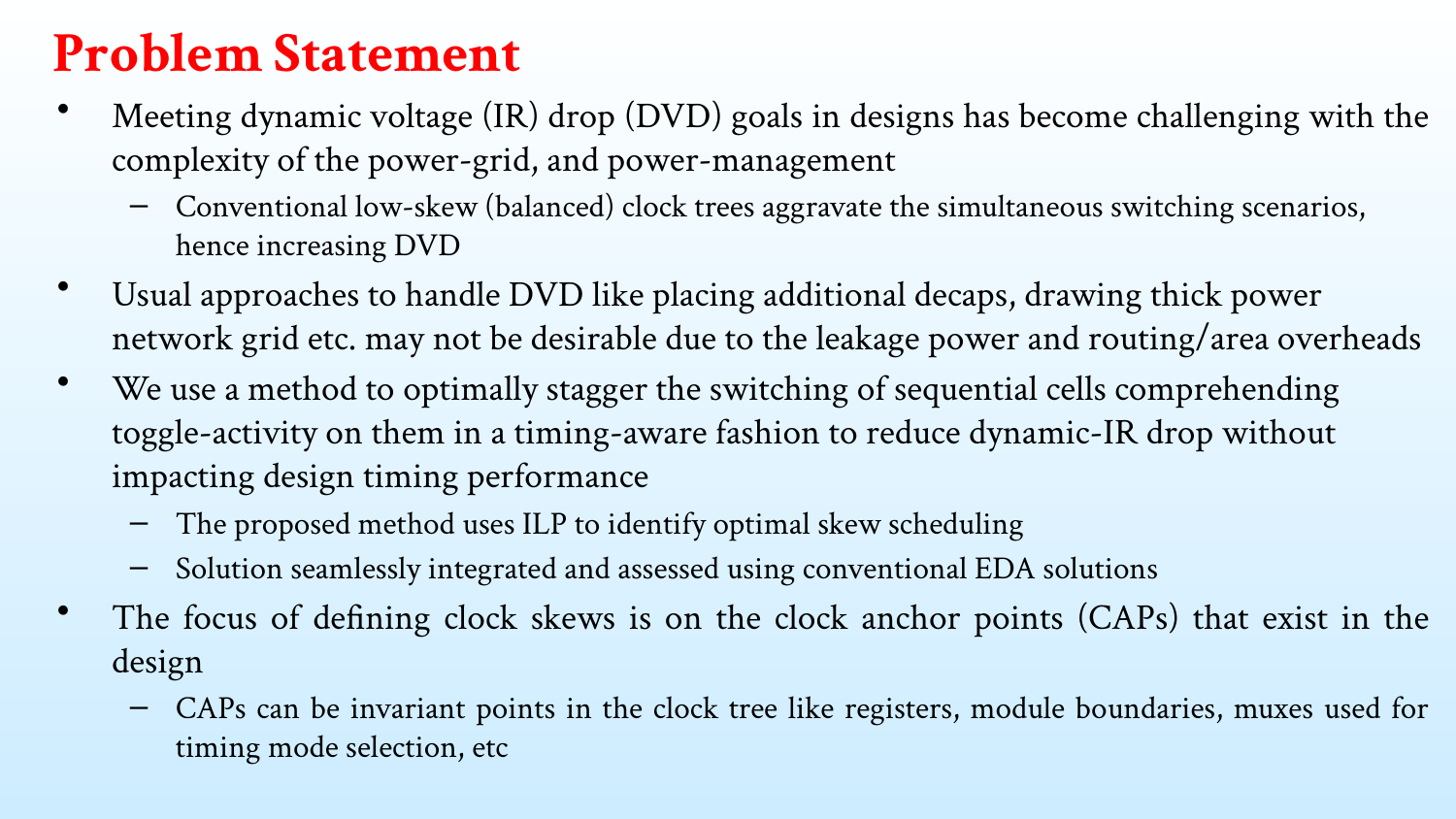

# Problem Statement
Meeting dynamic voltage (IR) drop (DVD) goals in designs has become challenging with the complexity of the power-grid, and power-management
Conventional low-skew (balanced) clock trees aggravate the simultaneous switching scenarios,  hence increasing DVD
Usual approaches to handle DVD like placing additional decaps, drawing thick power network grid etc. may not be desirable due to the leakage power and routing/area overheads
We use a method to optimally stagger the switching of sequential cells comprehending toggle-activity on them in a timing-aware fashion to reduce dynamic-IR drop without impacting design timing performance
The proposed method uses ILP to identify optimal skew scheduling
Solution seamlessly integrated and assessed using conventional EDA solutions
The focus of defining clock skews is on the clock anchor points (CAPs) that exist in the design
CAPs can be invariant points in the clock tree like registers, module boundaries, muxes used for timing mode selection, etc